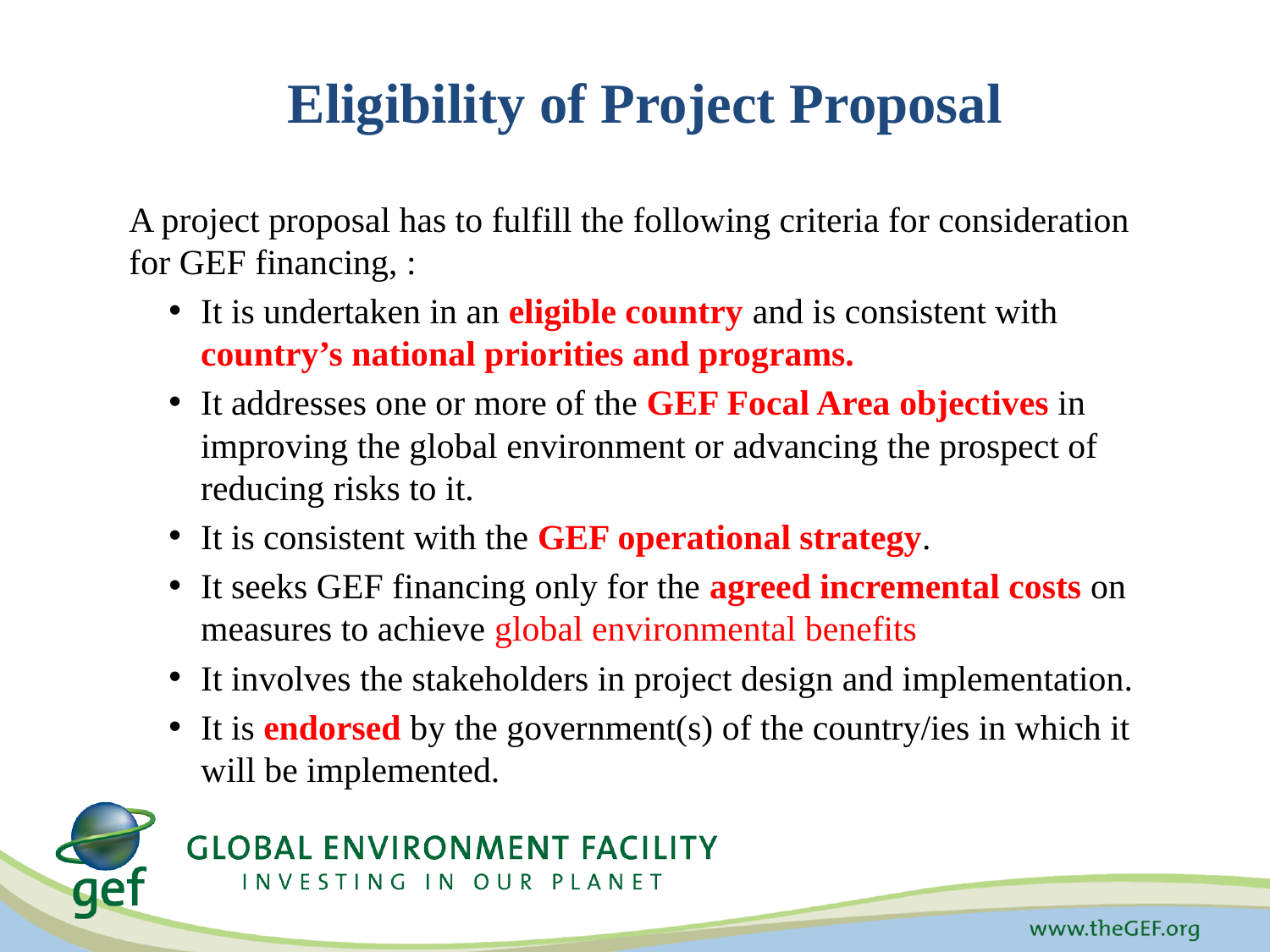

# Eligibility of Project Proposal
A project proposal has to fulfill the following criteria for consideration for GEF financing, :
It is undertaken in an eligible country and is consistent with country’s national priorities and programs.
It addresses one or more of the GEF Focal Area objectives in improving the global environment or advancing the prospect of reducing risks to it.
It is consistent with the GEF operational strategy.
It seeks GEF financing only for the agreed incremental costs on measures to achieve global environmental benefits
It involves the stakeholders in project design and implementation.
It is endorsed by the government(s) of the country/ies in which it will be implemented.